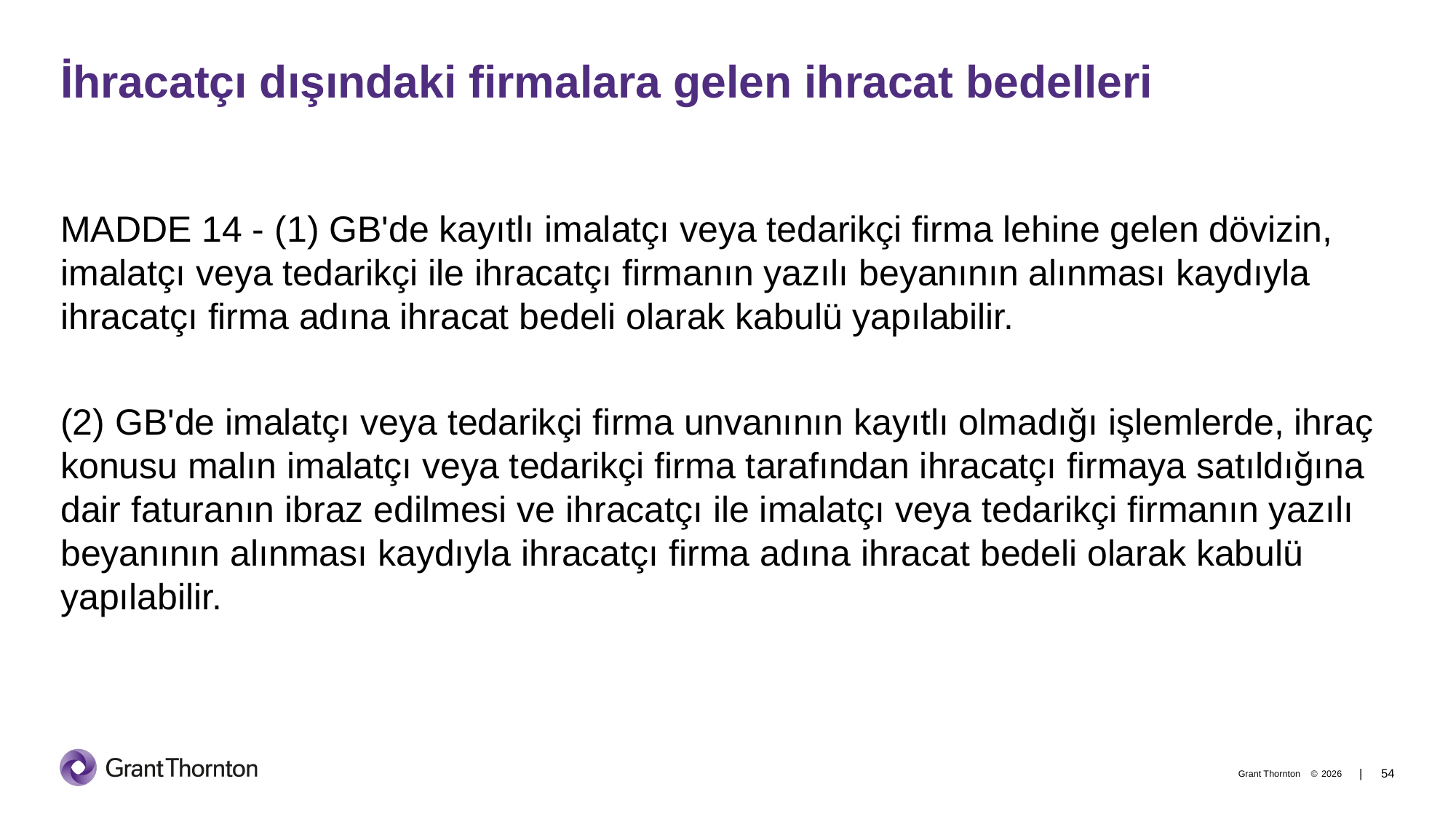

# İhracatçı dışındaki firmalara gelen ihracat bedelleri
MADDE 14 - (1) GB'de kayıtlı imalatçı veya tedarikçi firma lehine gelen dövizin, imalatçı veya tedarikçi ile ihracatçı firmanın yazılı beyanının alınması kaydıyla ihracatçı firma adına ihracat bedeli olarak kabulü yapılabilir.

(2) GB'de imalatçı veya tedarikçi firma unvanının kayıtlı olmadığı işlemlerde, ihraç konusu malın imalatçı veya tedarikçi firma tarafından ihracatçı firmaya satıldığına dair faturanın ibraz edilmesi ve ihracatçı ile imalatçı veya tedarikçi firmanın yazılı beyanının alınması kaydıyla ihracatçı firma adına ihracat bedeli olarak kabulü yapılabilir.
54